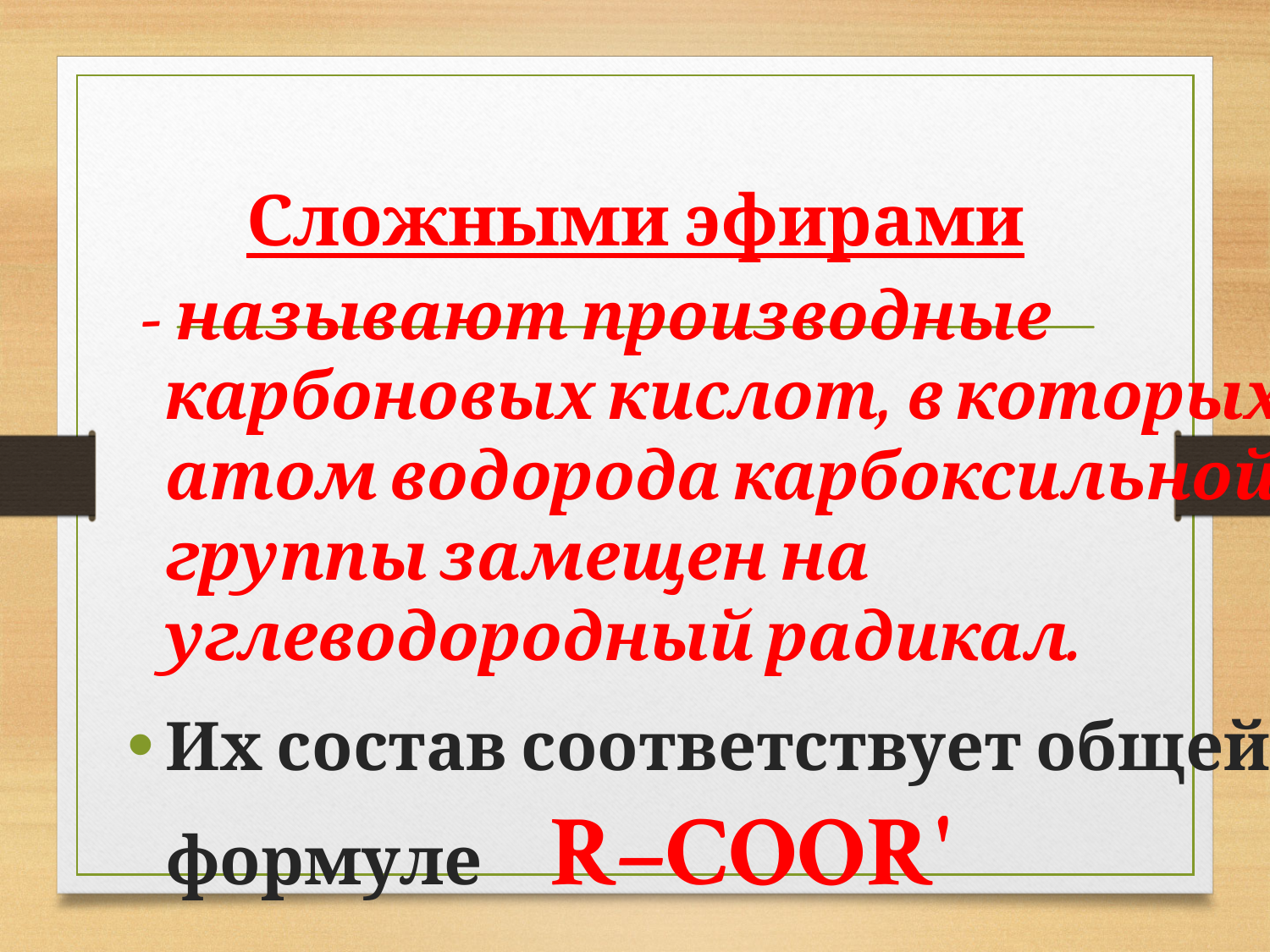

# Сложными эфирами
 - называют производные карбоновых кислот, в которых атом водорода карбоксильной группы замещен на углеводородный радикал.
Их состав соответствует общей формуле     R–COOR'